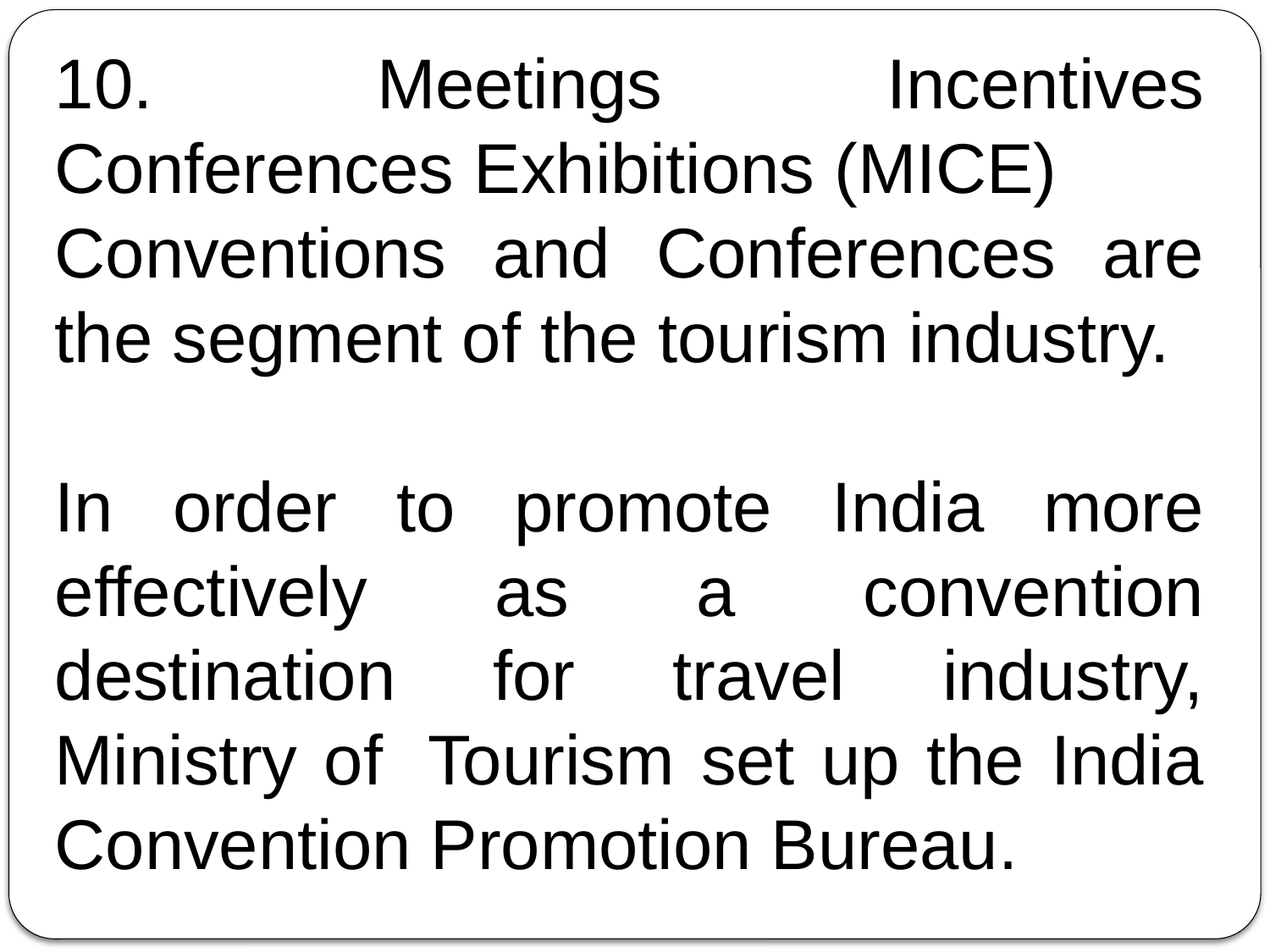

10. Meetings Incentives Conferences Exhibitions (MICE)
Conventions and Conferences are the segment of the tourism industry.

In order to promote India more effectively as a convention destination for travel industry, Ministry of  Tourism set up the India Convention Promotion Bureau.